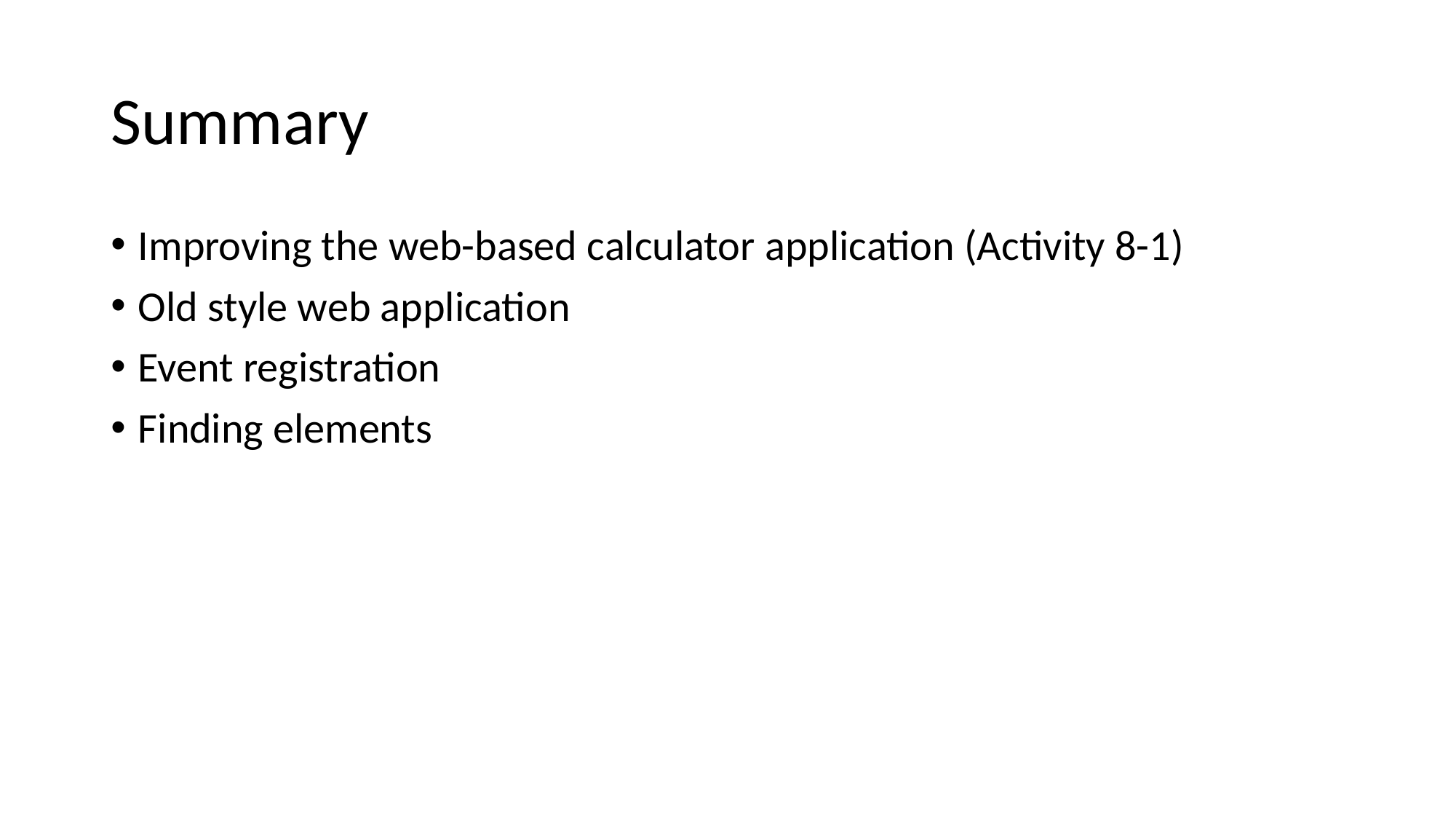

# Summary
Improving the web-based calculator application (Activity 8-1)
Old style web application
Event registration
Finding elements